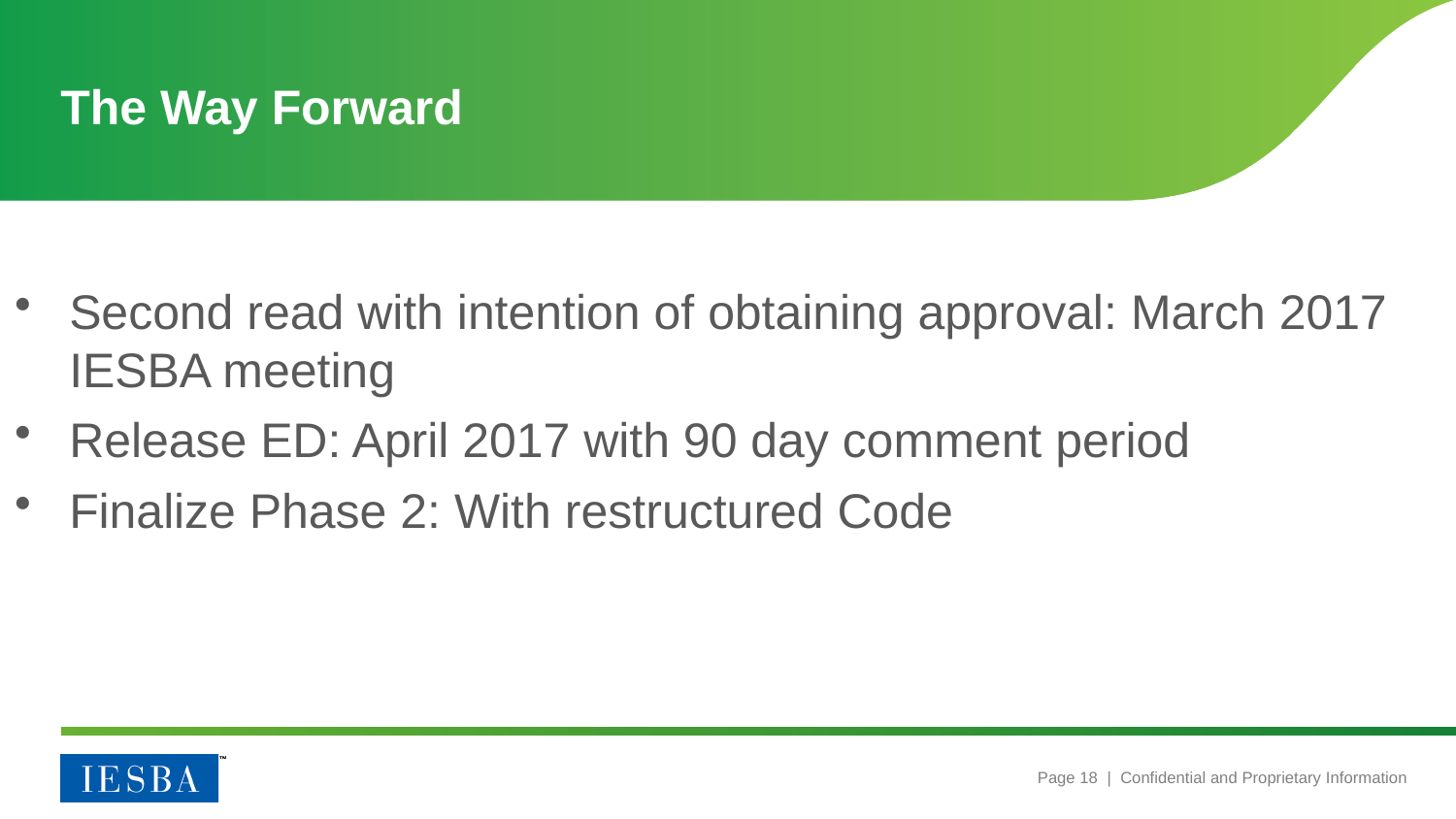

# The Way Forward

Second read with intention of obtaining approval: March 2017 IESBA meeting
Release ED: April 2017 with 90 day comment period
Finalize Phase 2: With restructured Code